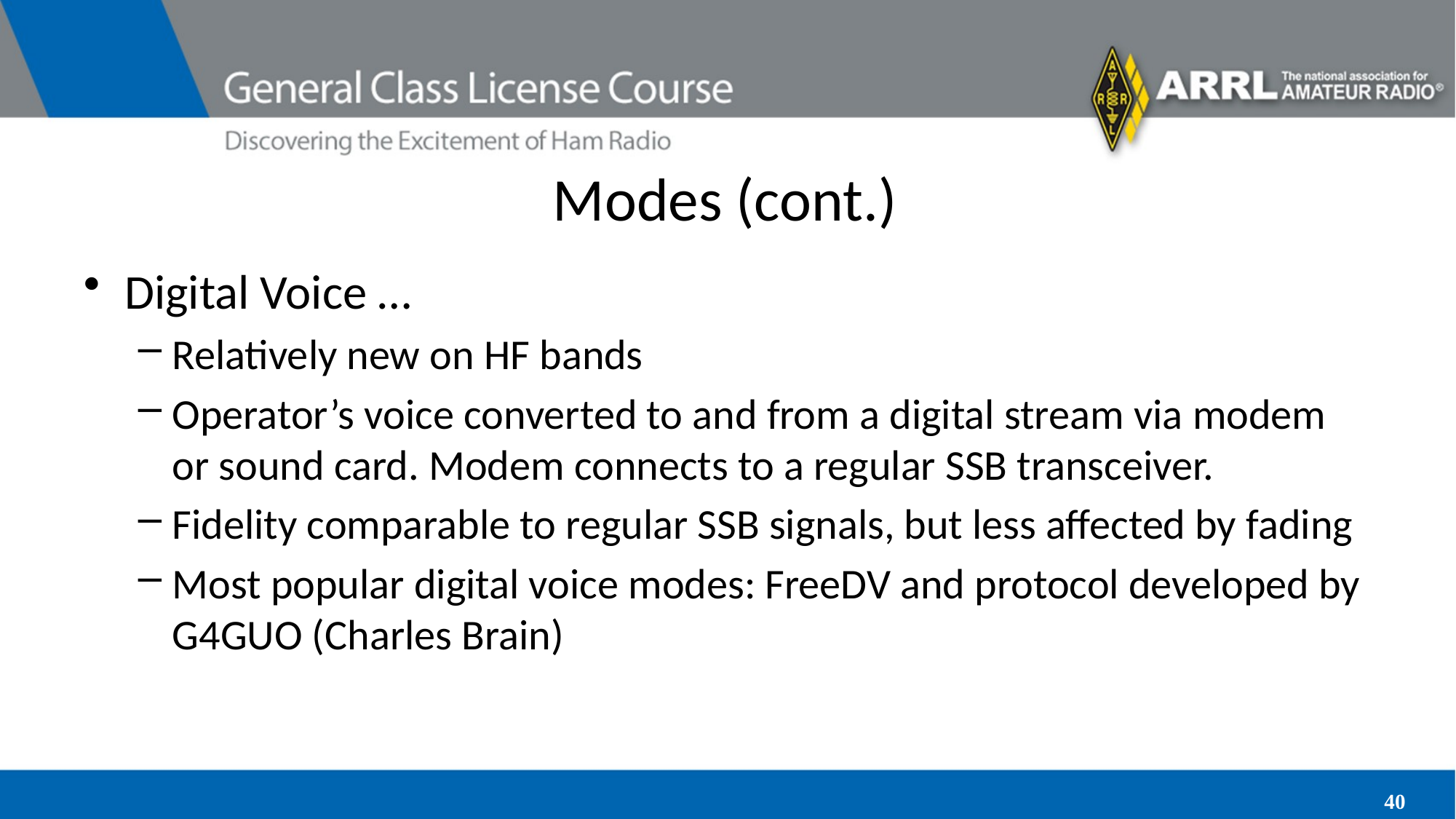

# Modes (cont.)
Digital Voice …
Relatively new on HF bands
Operator’s voice converted to and from a digital stream via modem or sound card. Modem connects to a regular SSB transceiver.
Fidelity comparable to regular SSB signals, but less affected by fading
Most popular digital voice modes: FreeDV and protocol developed by G4GUO (Charles Brain)